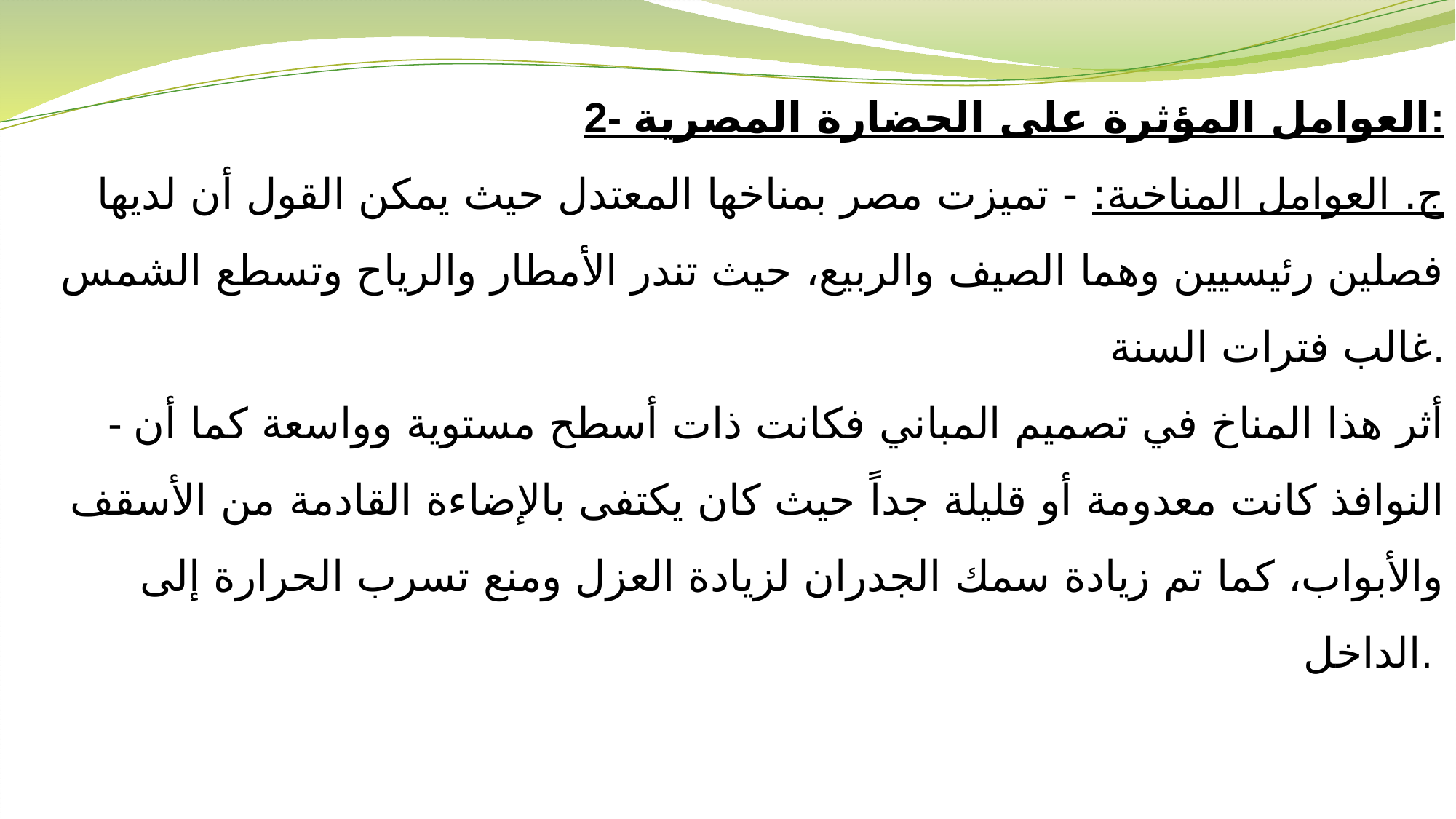

2- العوامل المؤثرة على الحضارة المصرية:
ج. العوامل المناخية: - تميزت مصر بمناخها المعتدل حيث يمكن القول أن لديها فصلين رئيسيين وهما الصيف والربيع، حيث تندر الأمطار والرياح وتسطع الشمس غالب فترات السنة.
- أثر هذا المناخ في تصميم المباني فكانت ذات أسطح مستوية وواسعة كما أن النوافذ كانت معدومة أو قليلة جداً حيث كان يكتفى بالإضاءة القادمة من الأسقف والأبواب، كما تم زيادة سمك الجدران لزيادة العزل ومنع تسرب الحرارة إلى الداخل.